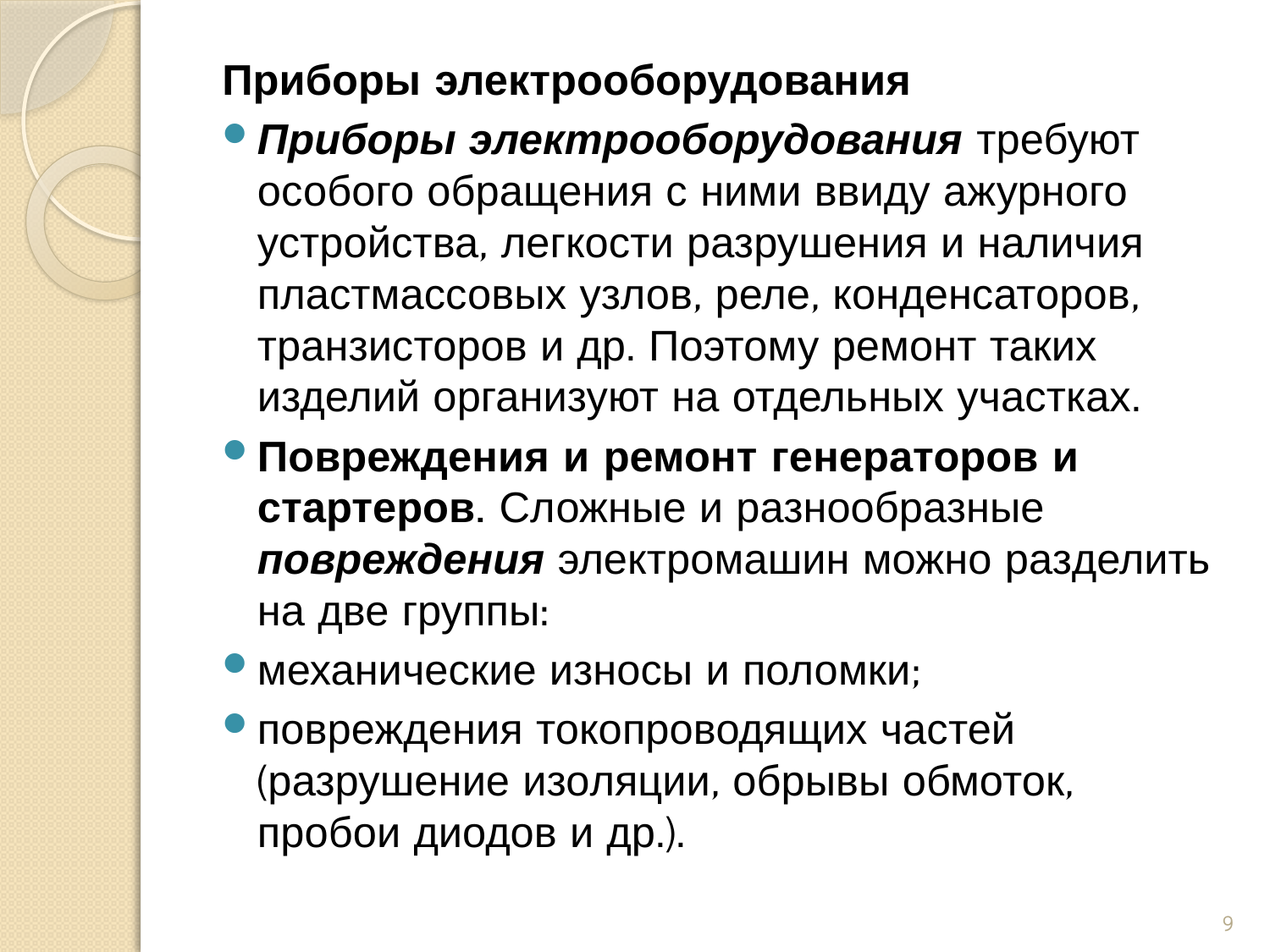

Приборы электрооборудования
Приборы электрооборудования требуют особого обраще­ния с ними ввиду ажурного устройства, легкости разрушения и наличия пластмассовых узлов, реле, конденсаторов, транзи­сторов и др. Поэтому ремонт таких изделий организуют на отдельных участках.
Повреждения и ремонт генераторов и стартеров. Слож­ные и разнообразные повреждения электромашин можно раз­делить на две группы:
механические износы и поломки;
повреждения токопроводящих частей (разрушение изо­ляции, обрывы обмоток, пробои диодов и др.).

9